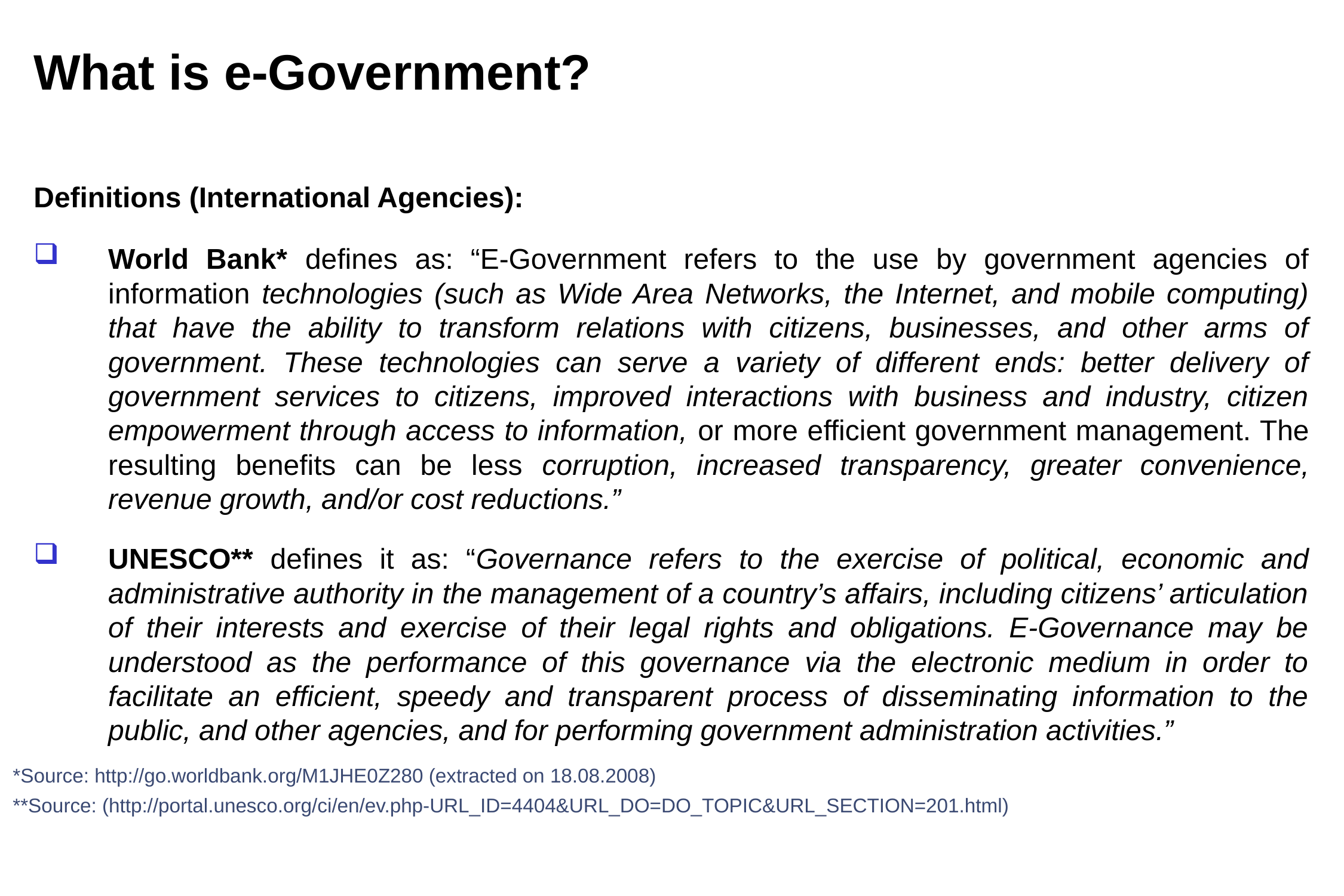

# What is e-Government?
Definitions (International Agencies):
World Bank* defines as: “E-Government refers to the use by government agencies of information technologies (such as Wide Area Networks, the Internet, and mobile computing) that have the ability to transform relations with citizens, businesses, and other arms of government. These technologies can serve a variety of different ends: better delivery of government services to citizens, improved interactions with business and industry, citizen empowerment through access to information, or more efficient government management. The resulting benefits can be less corruption, increased transparency, greater convenience, revenue growth, and/or cost reductions.”
UNESCO** defines it as: “Governance refers to the exercise of political, economic and administrative authority in the management of a country’s affairs, including citizens’ articulation of their interests and exercise of their legal rights and obligations. E-Governance may be understood as the performance of this governance via the electronic medium in order to facilitate an efficient, speedy and transparent process of disseminating information to the public, and other agencies, and for performing government administration activities.”
*Source: http://go.worldbank.org/M1JHE0Z280 (extracted on 18.08.2008)
**Source: (http://portal.unesco.org/ci/en/ev.php-URL_ID=4404&URL_DO=DO_TOPIC&URL_SECTION=201.html)